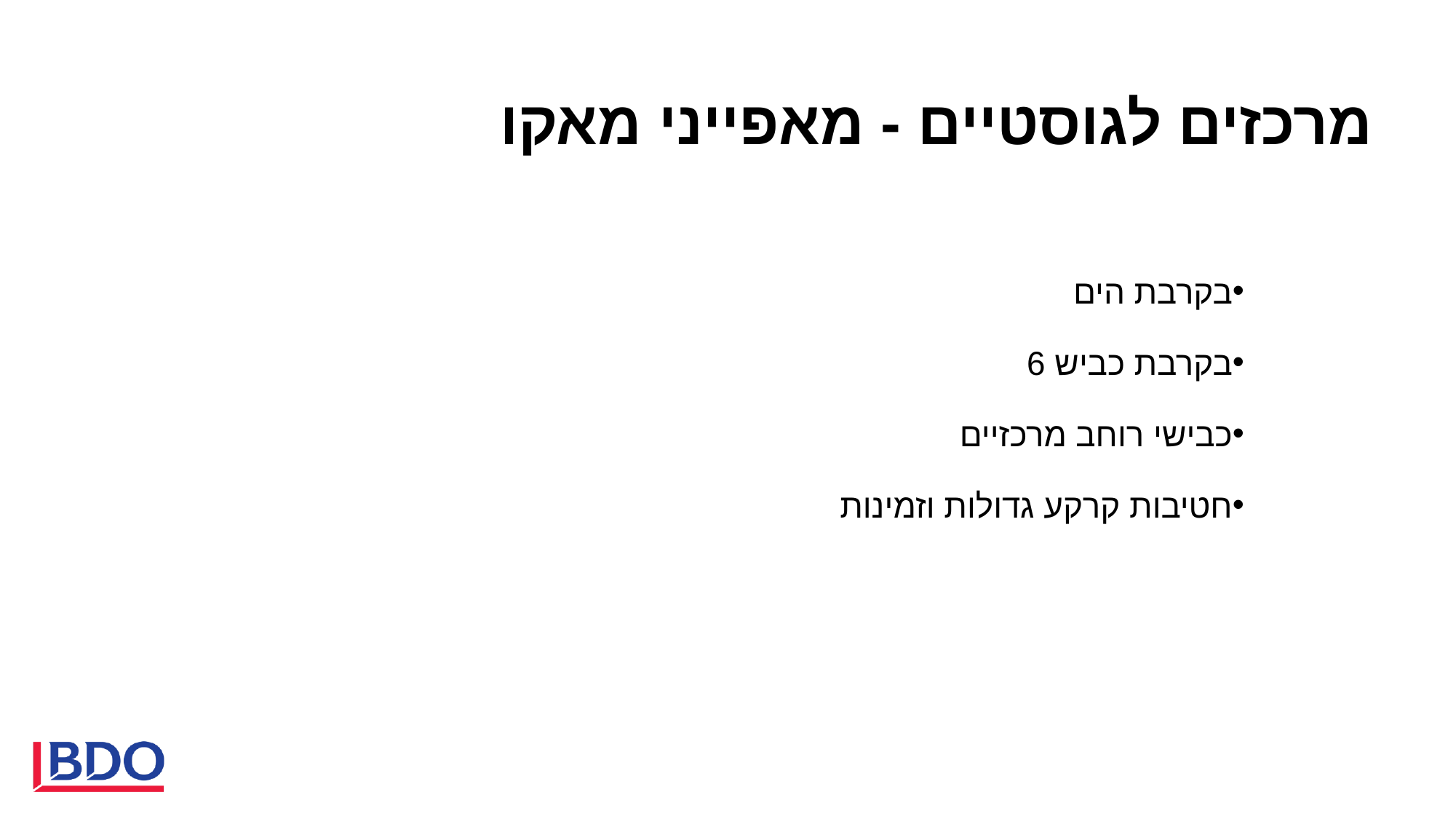

מרכזים לגוסטיים - מאפייני מאקו
בקרבת הים
בקרבת כביש 6
כבישי רוחב מרכזיים
חטיבות קרקע גדולות וזמינות